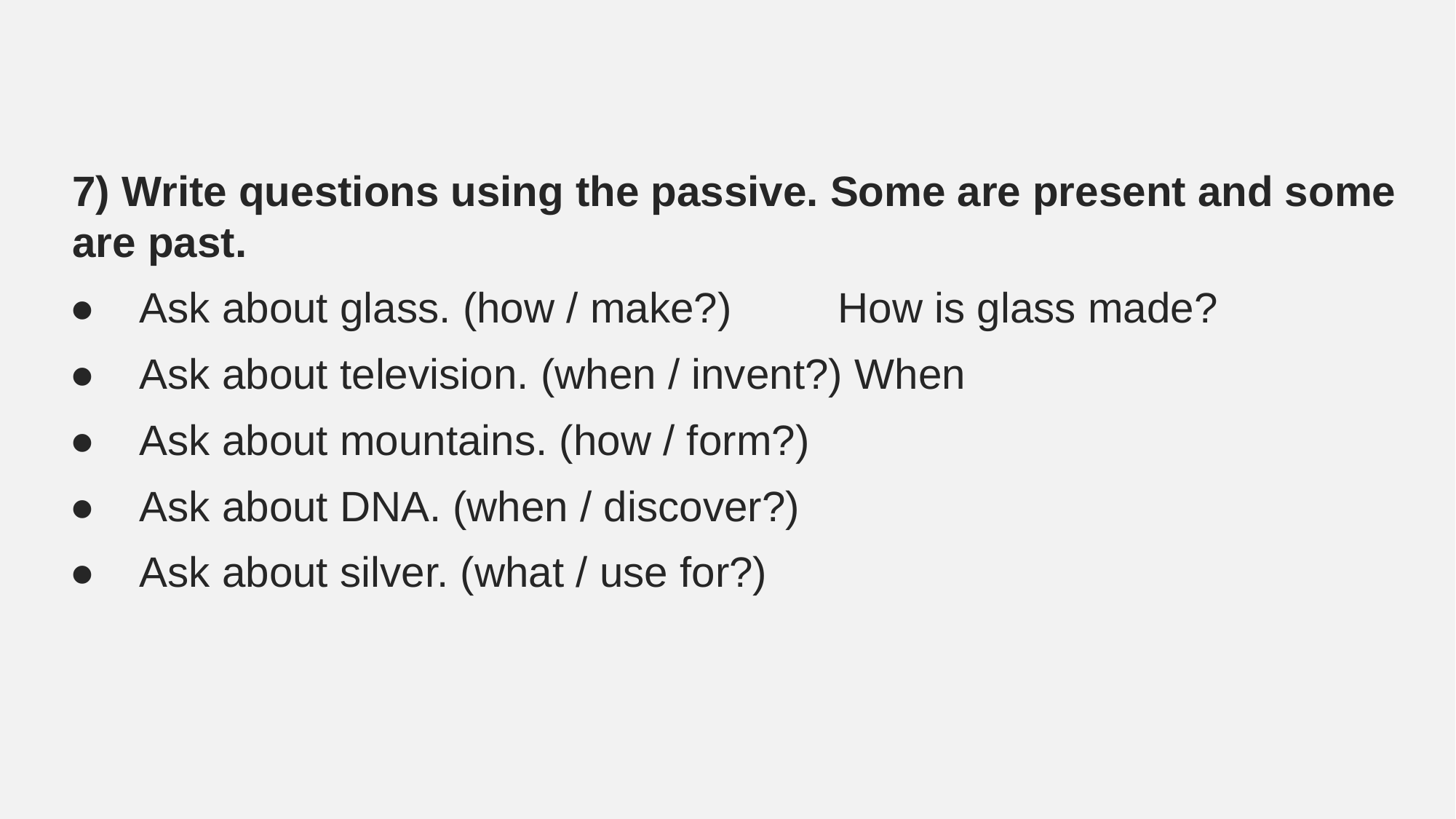

#
7) Write questions using the passive. Some are present and some are past.
⦁    Ask about glass. (how / make?)         How is glass made?
⦁    Ask about television. (when / invent?) When
⦁    Ask about mountains. (how / form?)
⦁    Ask about DNA. (when / discover?)
⦁    Ask about silver. (what / use for?)